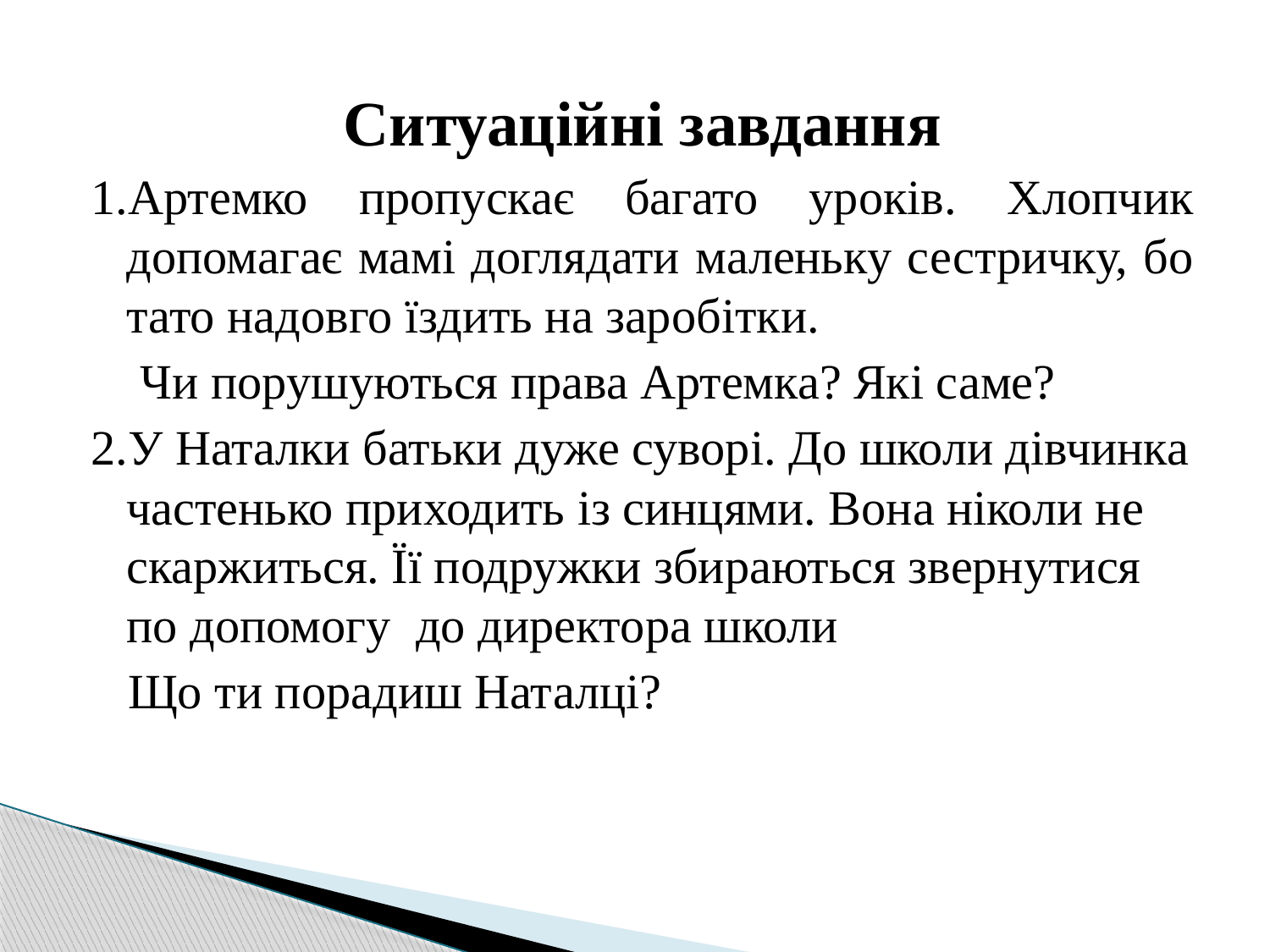

#
Ситуаційні завдання
1.Артемко пропускає багато уроків. Хлопчик допомагає мамі доглядати маленьку сестричку, бо тато надовго їздить на заробітки.
    Чи порушуються права Артемка? Які саме?
2.У Наталки батьки дуже суворі. До школи дівчинка частенько приходить із синцями. Вона ніколи не скаржиться. Її подружки збираються звернутися по допомогу  до директора школи
   Що ти порадиш Наталці?